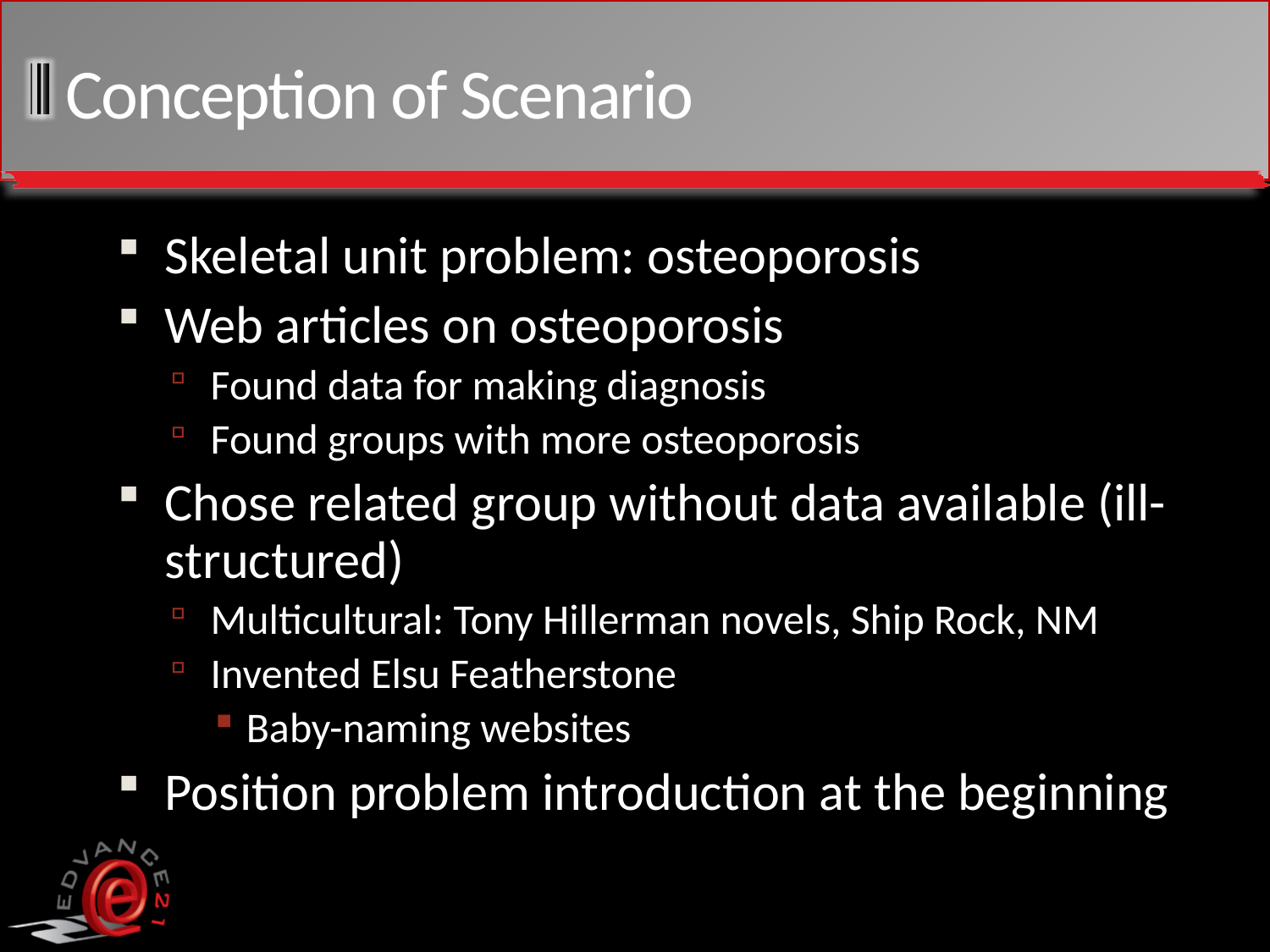

# Conception of Scenario
Skeletal unit problem: osteoporosis
Web articles on osteoporosis
Found data for making diagnosis
Found groups with more osteoporosis
Chose related group without data available (ill-structured)
Multicultural: Tony Hillerman novels, Ship Rock, NM
Invented Elsu Featherstone
Baby-naming websites
Position problem introduction at the beginning